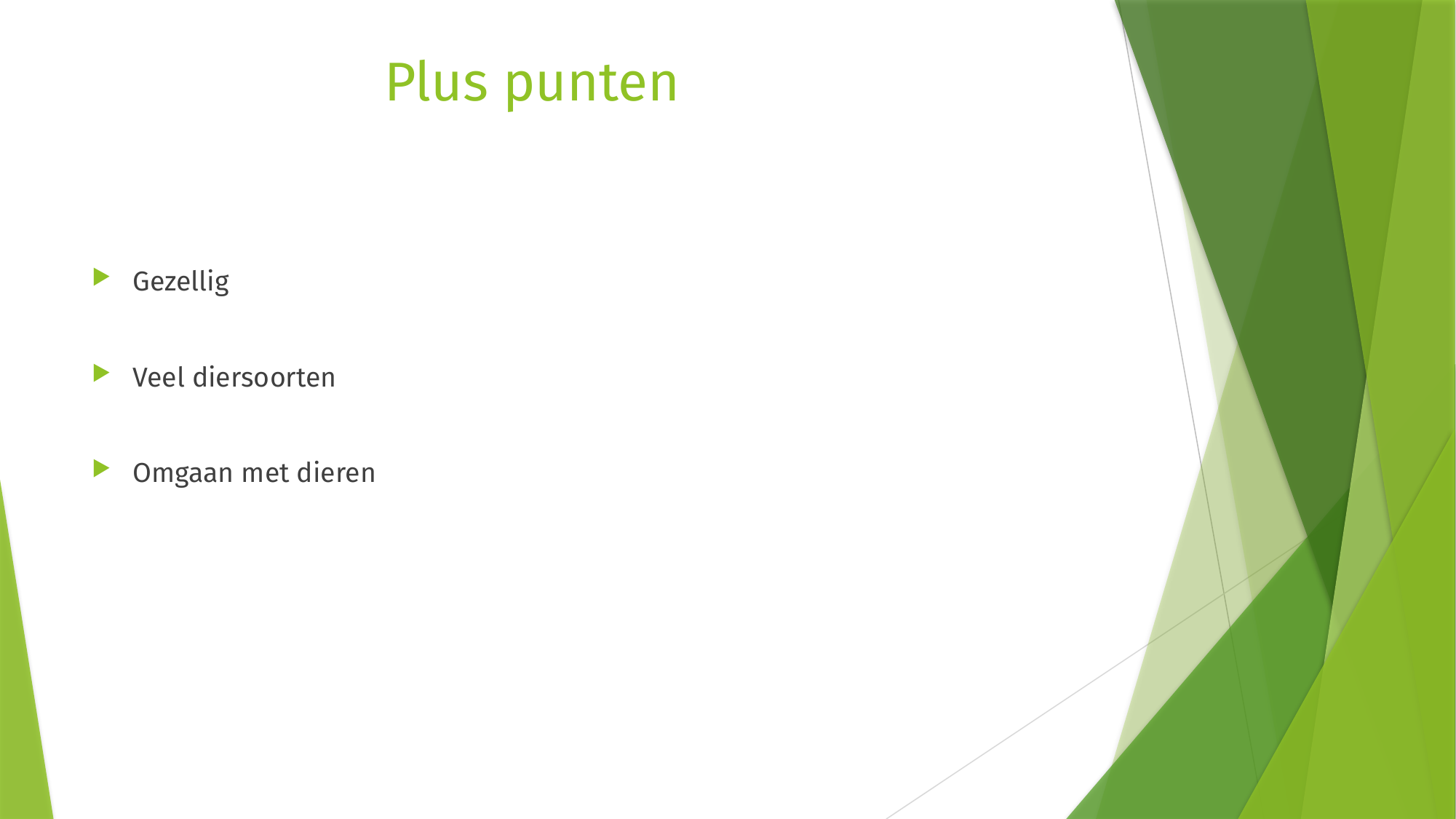

# Plus punten
Gezellig

Veel diersoorten

Omgaan met dieren